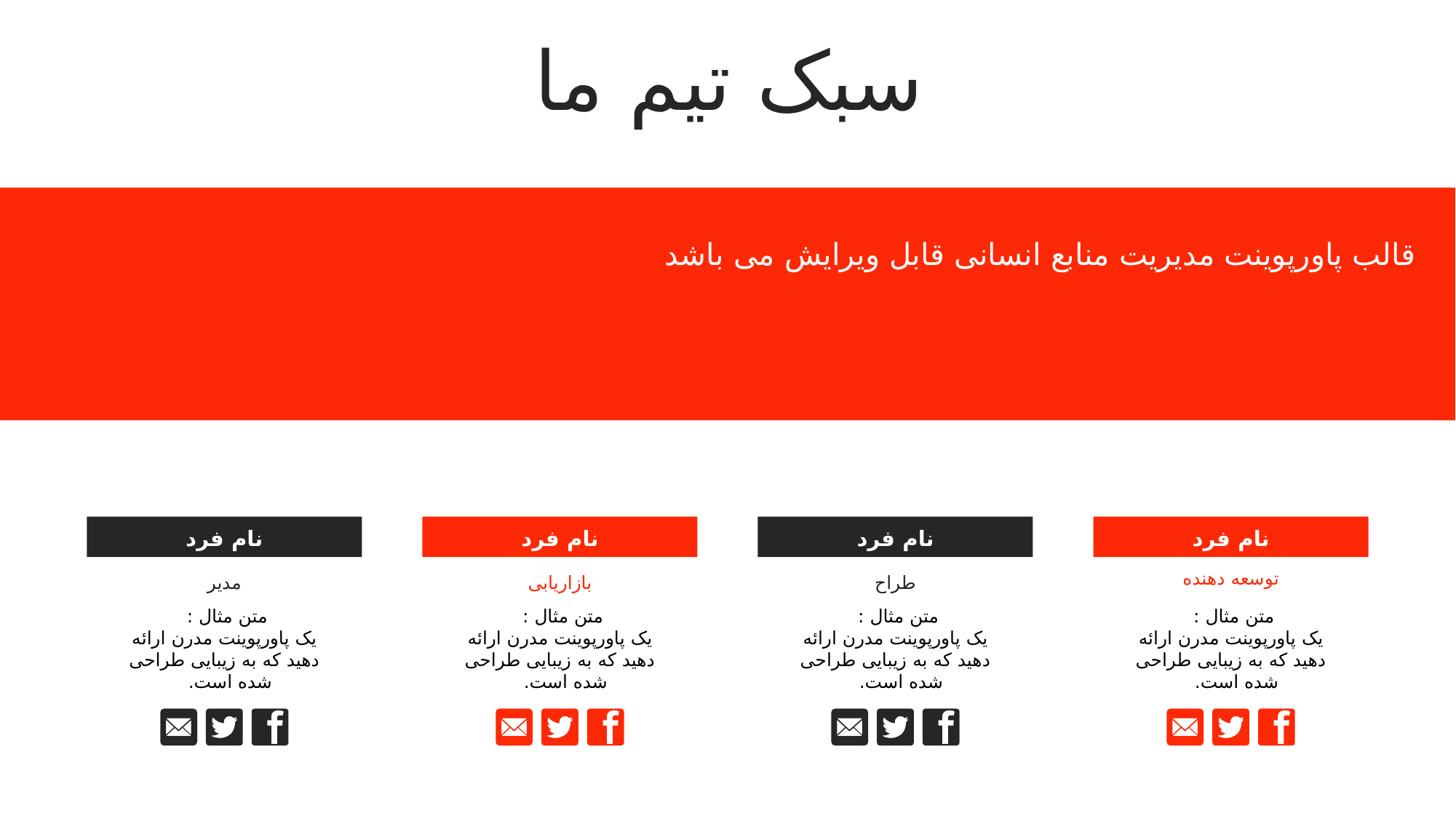

سبک تیم ما
قالب پاورپوینت مدیریت منابع انسانی قابل ویرایش می باشد

نام فرد
نام فرد
نام فرد
نام فرد
مدیر
بازاریابی
طراح
توسعه دهنده
متن مثال :
یک پاورپوینت مدرن ارائه دهید که به زیبایی طراحی شده است.
متن مثال :
یک پاورپوینت مدرن ارائه دهید که به زیبایی طراحی شده است.
متن مثال :
یک پاورپوینت مدرن ارائه دهید که به زیبایی طراحی شده است.
متن مثال :
یک پاورپوینت مدرن ارائه دهید که به زیبایی طراحی شده است.